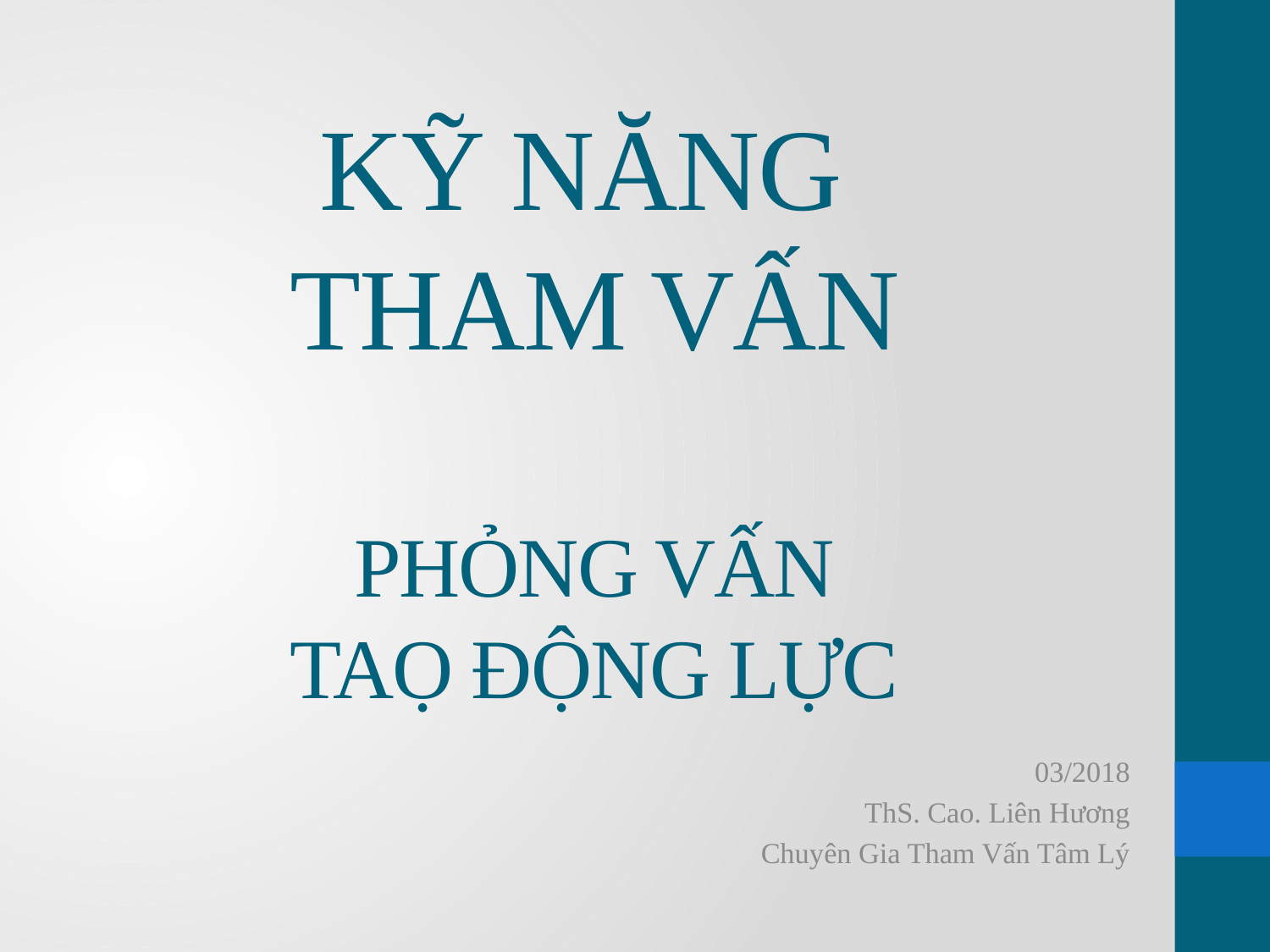

# KỸ NĂNG THAM VẤN PHỎNG VẤN TAỌ ĐỘNG LỰC
03/2018
ThS. Cao. Liên Hương
Chuyên Gia Tham Vấn Tâm Lý